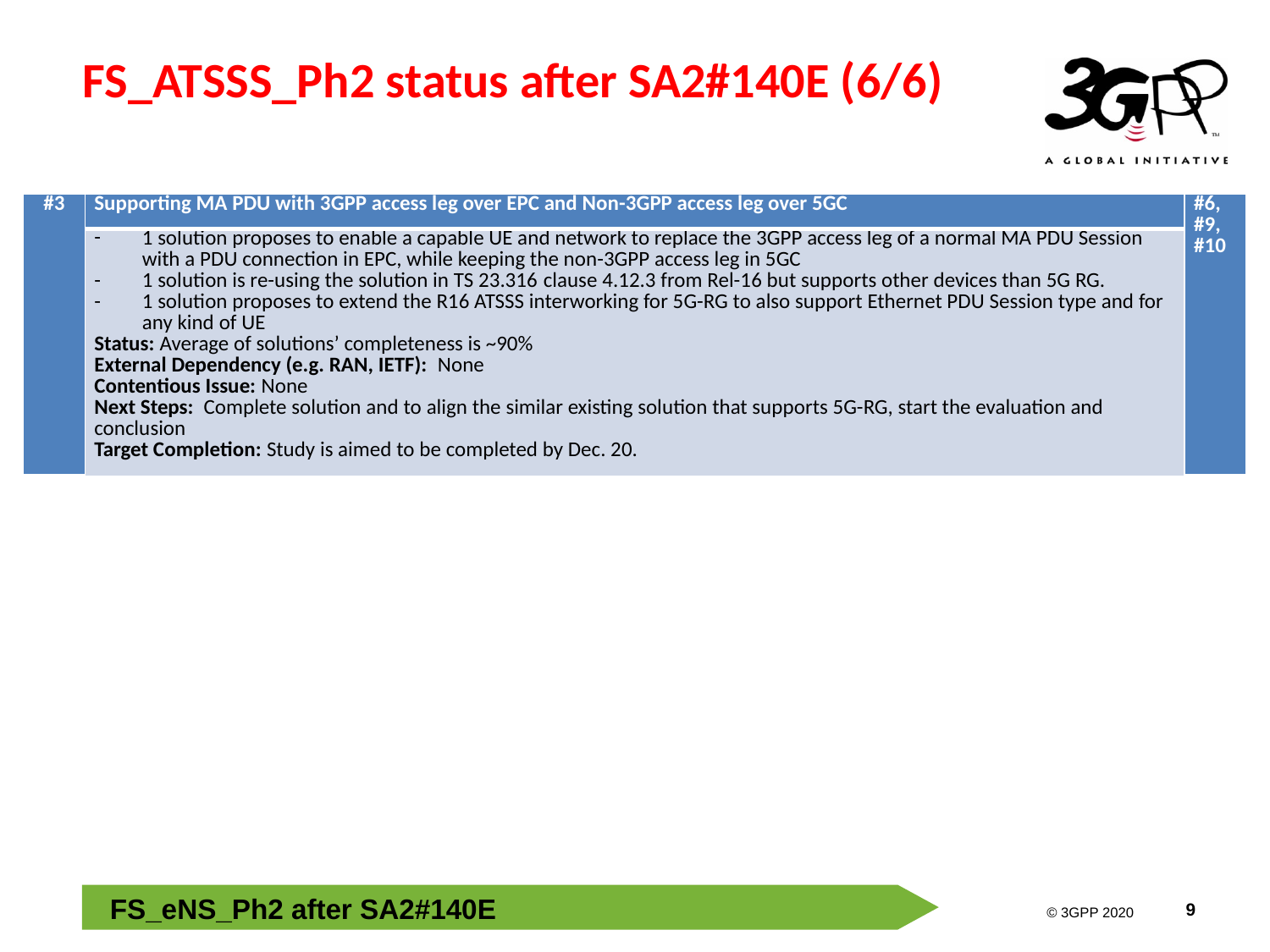

# FS_ATSSS_Ph2 status after SA2#140E (6/6)
| #3 | Supporting MA PDU with 3GPP access leg over EPC and Non-3GPP access leg over 5GC | #6, #9, #10 |
| --- | --- | --- |
|  | 1 solution proposes to enable a capable UE and network to replace the 3GPP access leg of a normal MA PDU Session with a PDU connection in EPC, while keeping the non-3GPP access leg in 5GC 1 solution is re-using the solution in TS 23.316 clause 4.12.3 from Rel-16 but supports other devices than 5G RG. 1 solution proposes to extend the R16 ATSSS interworking for 5G-RG to also support Ethernet PDU Session type and for any kind of UE Status: Average of solutions’ completeness is ~90% External Dependency (e.g. RAN, IETF): None Contentious Issue: None Next Steps: Complete solution and to align the similar existing solution that supports 5G-RG, start the evaluation and conclusion Target Completion: Study is aimed to be completed by Dec. 20. |  |